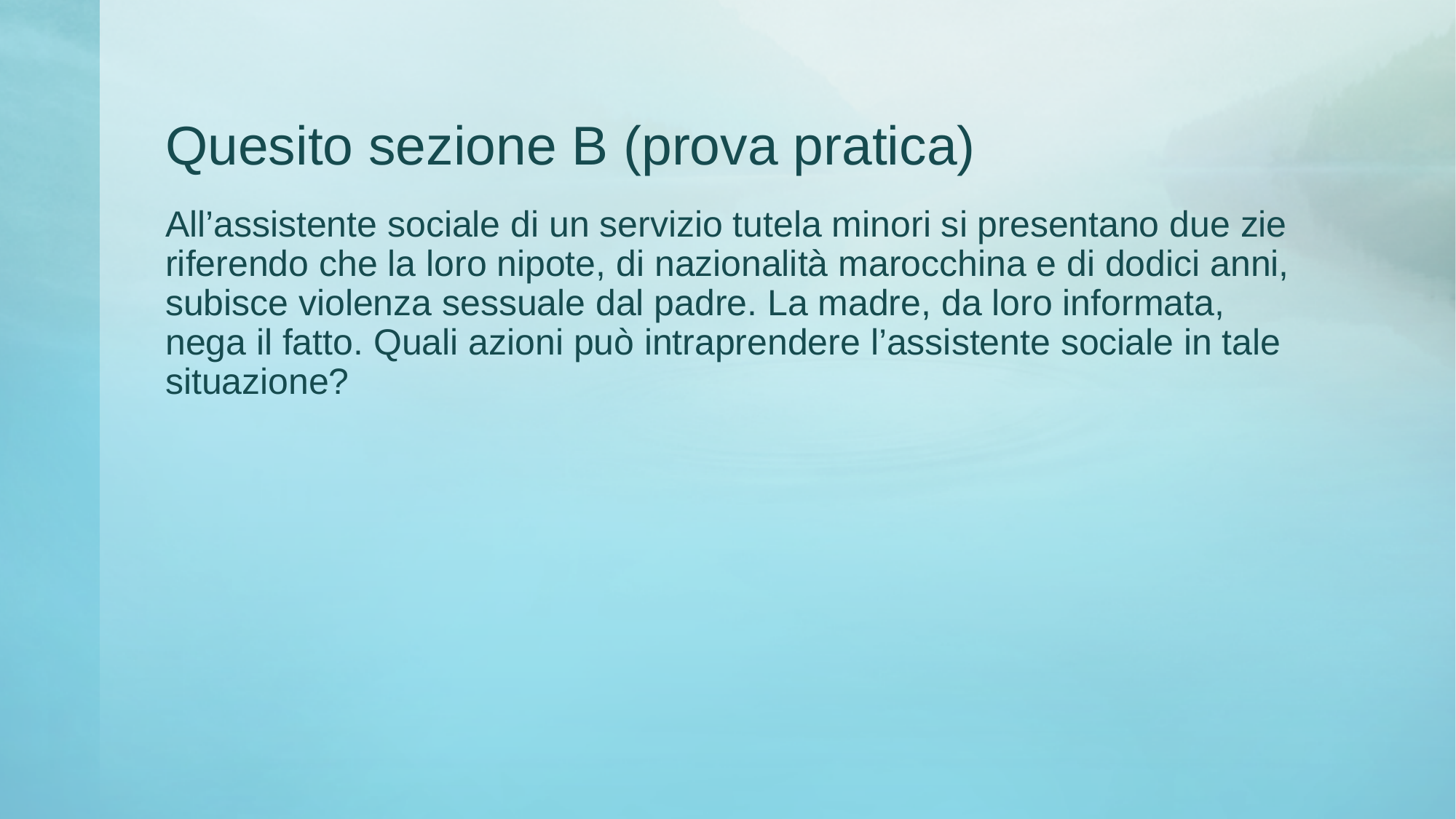

# Quesito sezione B (prova pratica)
All’assistente sociale di un servizio tutela minori si presentano due zie riferendo che la loro nipote, di nazionalità marocchina e di dodici anni, subisce violenza sessuale dal padre. La madre, da loro informata, nega il fatto. Quali azioni può intraprendere l’assistente sociale in tale situazione?